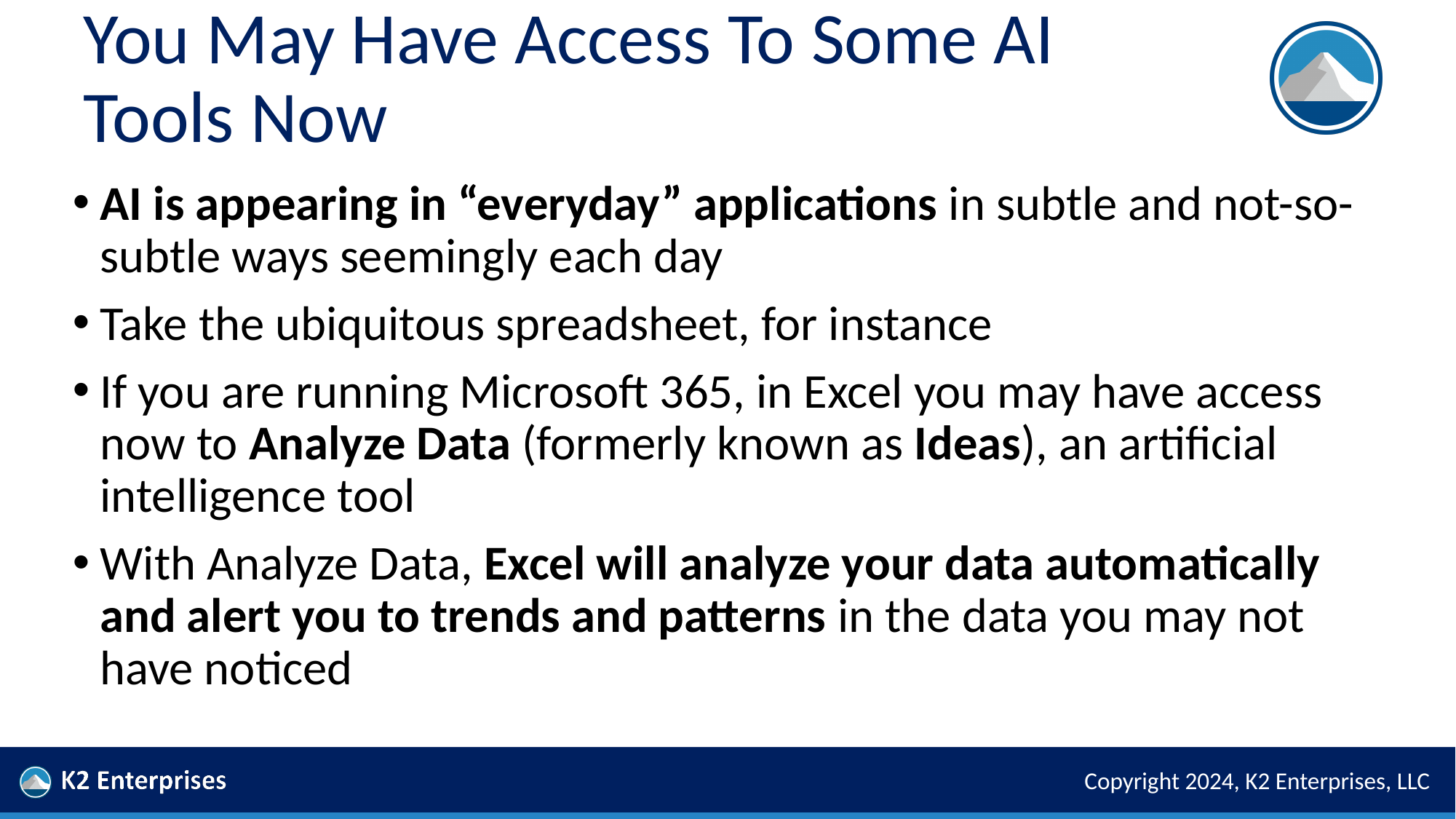

# You May Have Access To Some AI Tools Now
AI is appearing in “everyday” applications in subtle and not-so-subtle ways seemingly each day
Take the ubiquitous spreadsheet, for instance
If you are running Microsoft 365, in Excel you may have access now to Analyze Data (formerly known as Ideas), an artificial intelligence tool
With Analyze Data, Excel will analyze your data automatically and alert you to trends and patterns in the data you may not have noticed